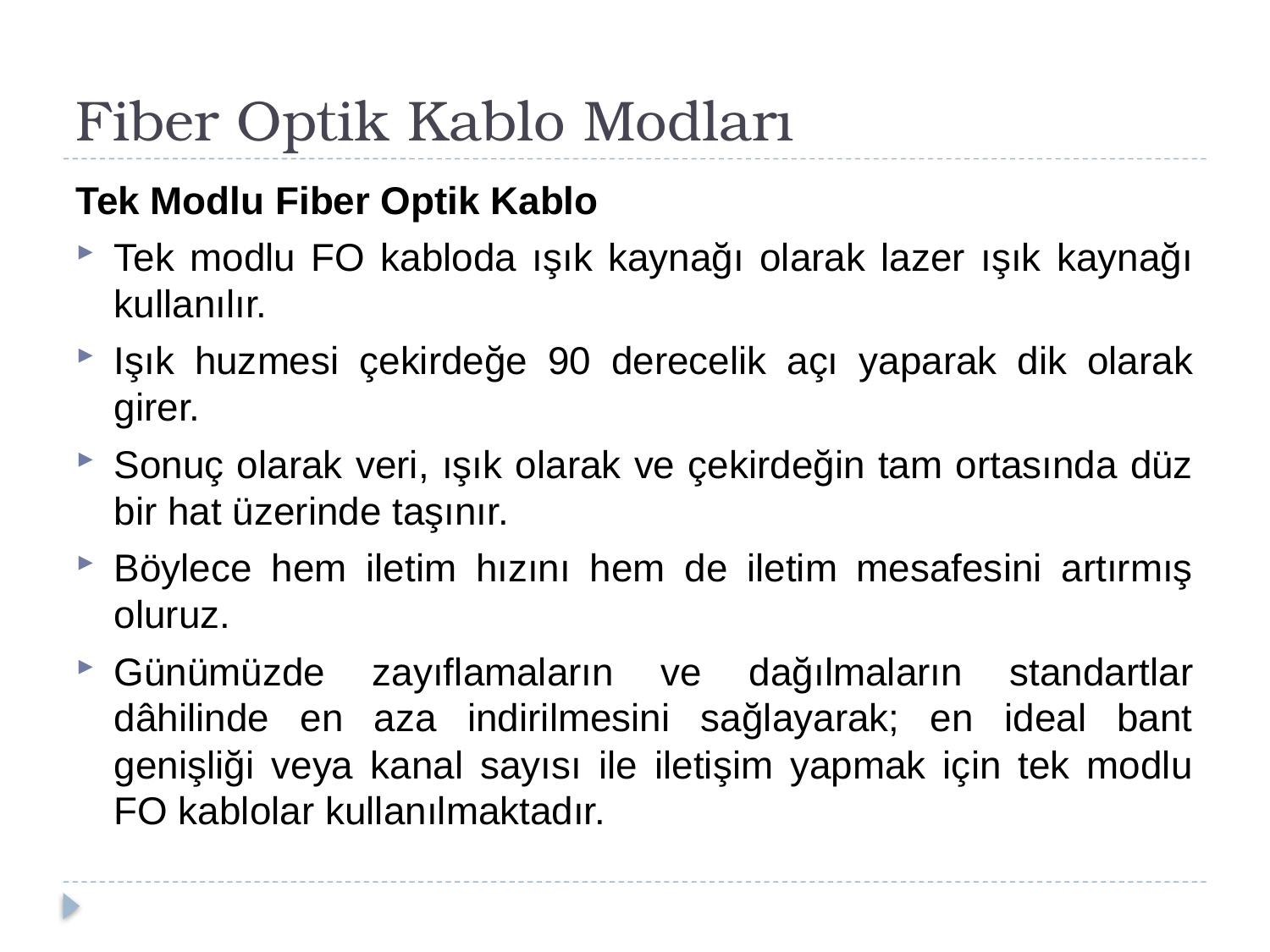

# Fiber Optik Kablo Modları
Tek Modlu Fiber Optik Kablo
Tek modlu FO kabloda ışık kaynağı olarak lazer ışık kaynağı kullanılır.
Işık huzmesi çekirdeğe 90 derecelik açı yaparak dik olarak girer.
Sonuç olarak veri, ışık olarak ve çekirdeğin tam ortasında düz bir hat üzerinde taşınır.
Böylece hem iletim hızını hem de iletim mesafesini artırmış oluruz.
Günümüzde zayıflamaların ve dağılmaların standartlar dâhilinde en aza indirilmesini sağlayarak; en ideal bant genişliği veya kanal sayısı ile iletişim yapmak için tek modlu FO kablolar kullanılmaktadır.